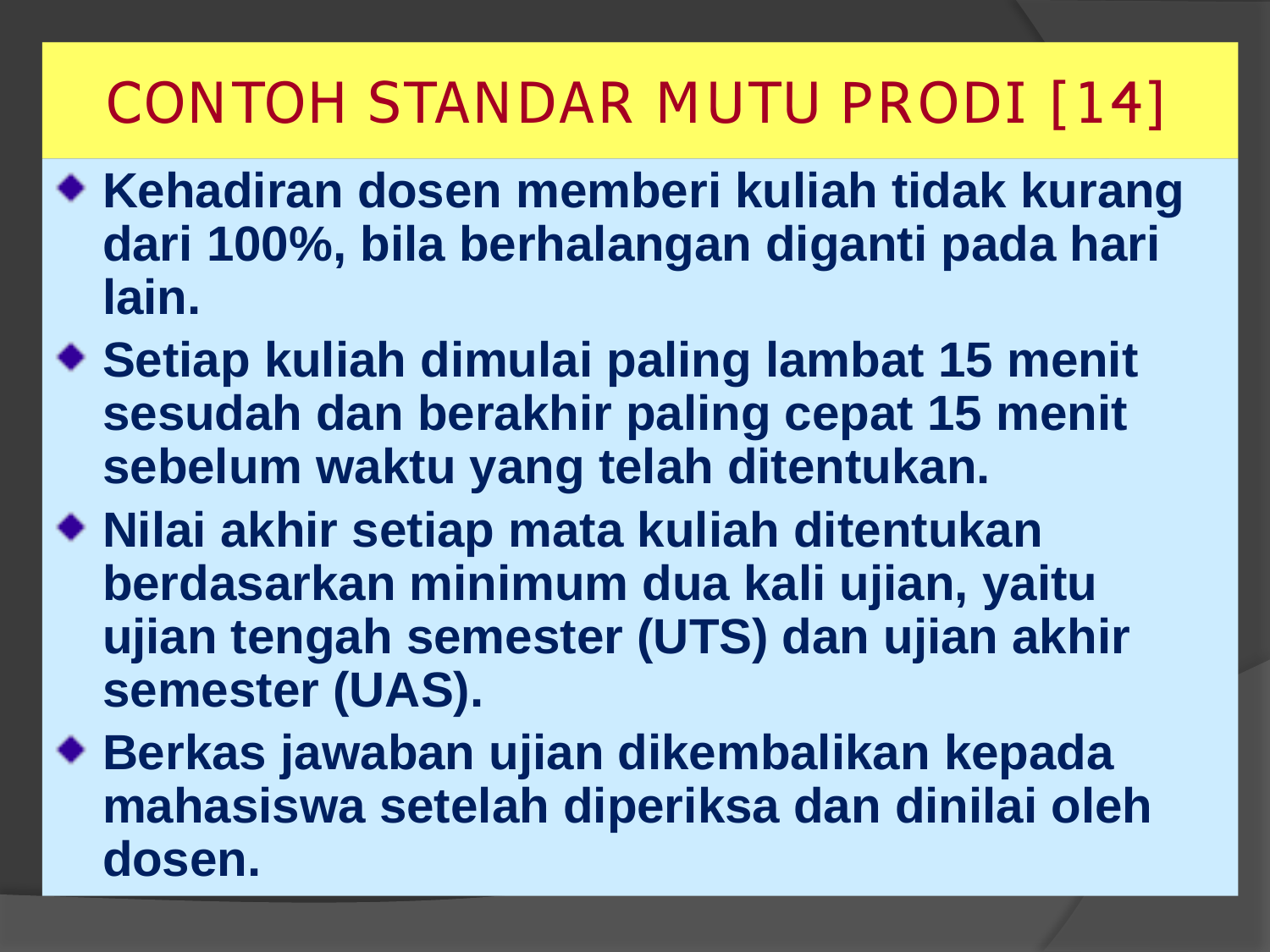

CONTOH STANDAR MUTU PRODI [14]
Kehadiran dosen memberi kuliah tidak kurang dari 100%, bila berhalangan diganti pada hari lain.
Setiap kuliah dimulai paling lambat 15 menit sesudah dan berakhir paling cepat 15 menit sebelum waktu yang telah ditentukan.
Nilai akhir setiap mata kuliah ditentukan berdasarkan minimum dua kali ujian, yaitu ujian tengah semester (UTS) dan ujian akhir semester (UAS).
Berkas jawaban ujian dikembalikan kepada mahasiswa setelah diperiksa dan dinilai oleh dosen.